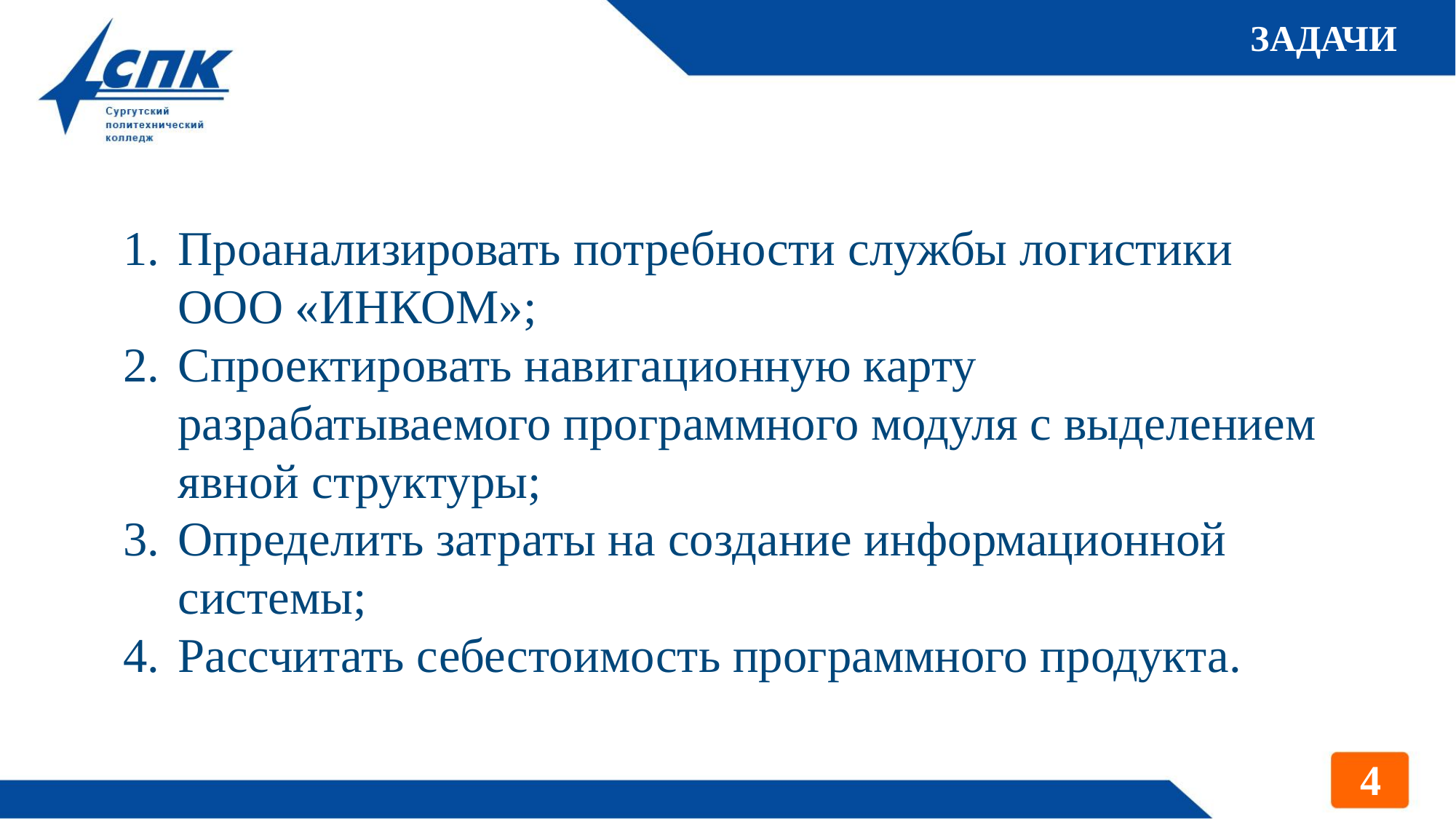

ЗАДАЧИ
Проанализировать потребности службы логистики ООО «ИНКОМ»;
Спроектировать навигационную карту разрабатываемого программного модуля с выделением явной структуры;
Определить затраты на создание информационной системы;
Рассчитать себестоимость программного продукта.

4